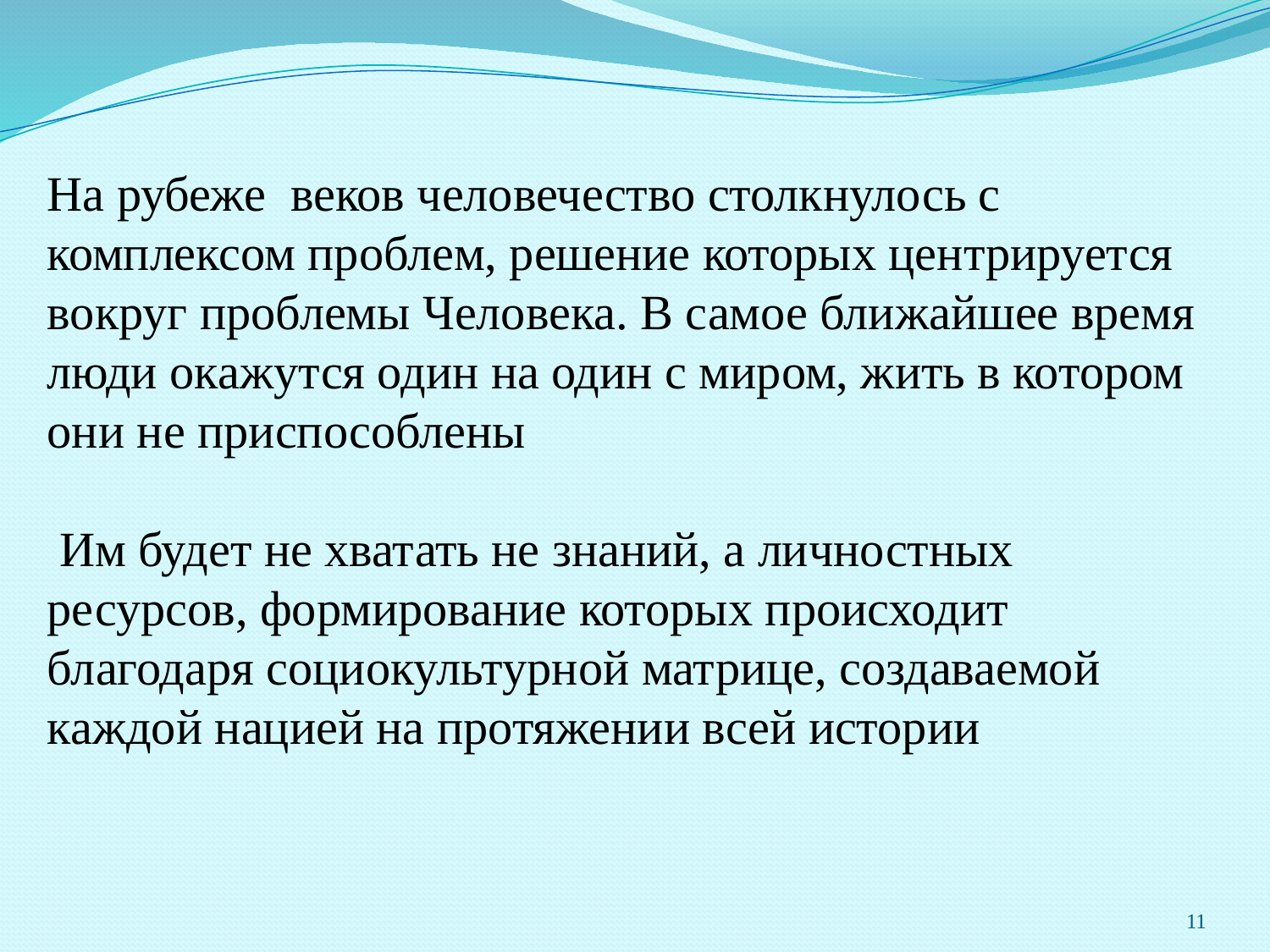

На рубеже  веков человечество столкнулось с комплексом проблем, решение которых центрируется вокруг проблемы Человека. В самое ближайшее время люди окажутся один на один с миром, жить в котором они не приспособлены

 Им будет не хватать не знаний, а личностных ресурсов, формирование которых происходит благодаря социокультурной матрице, создаваемой каждой нацией на протяжении всей истории
11